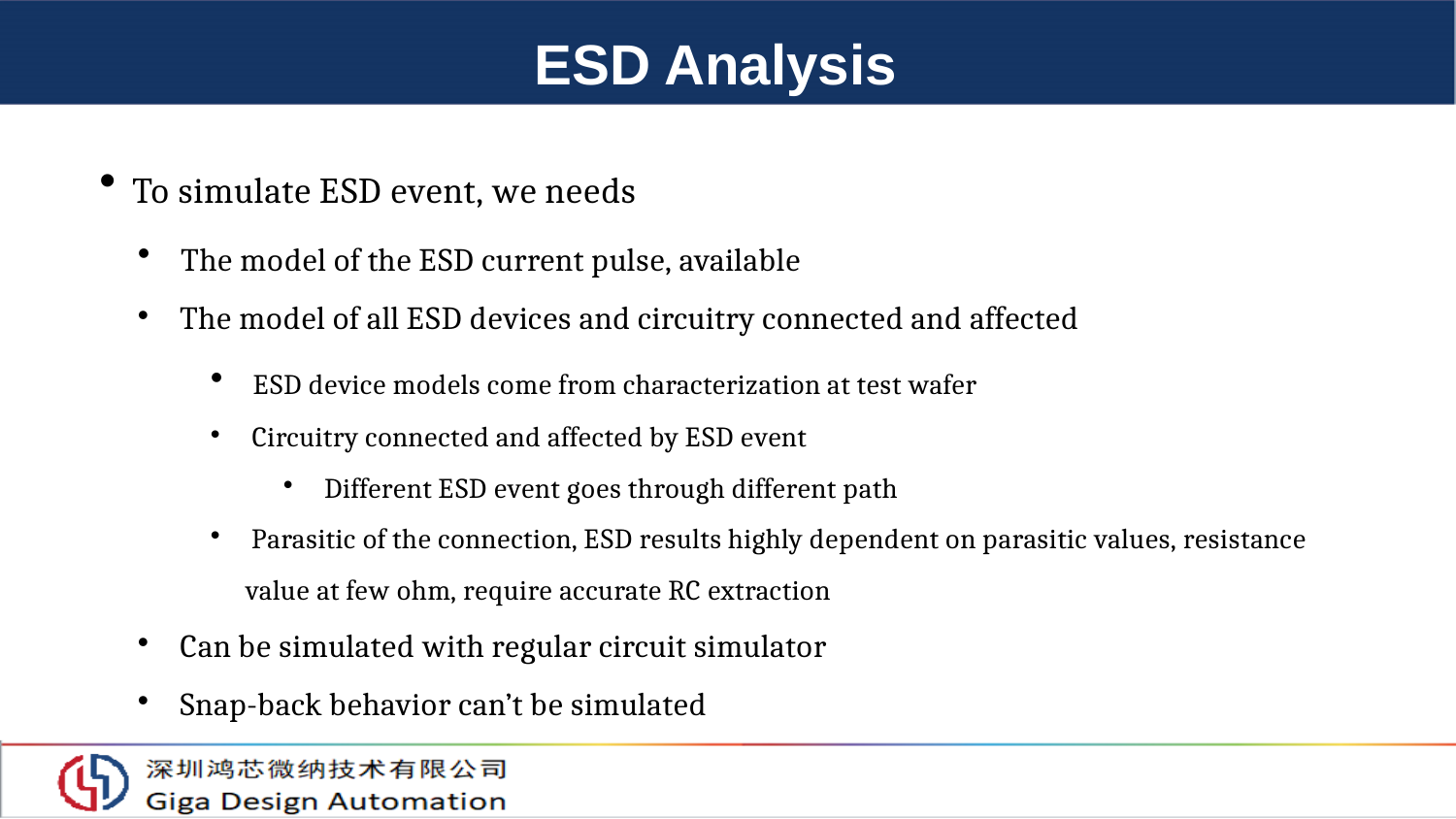

ESD Analysis
 To simulate ESD event, we needs
 The model of the ESD current pulse, available
 The model of all ESD devices and circuitry connected and affected
 ESD device models come from characterization at test wafer
 Circuitry connected and affected by ESD event
 Different ESD event goes through different path
 Parasitic of the connection, ESD results highly dependent on parasitic values, resistance value at few ohm, require accurate RC extraction
 Can be simulated with regular circuit simulator
 Snap-back behavior can’t be simulated